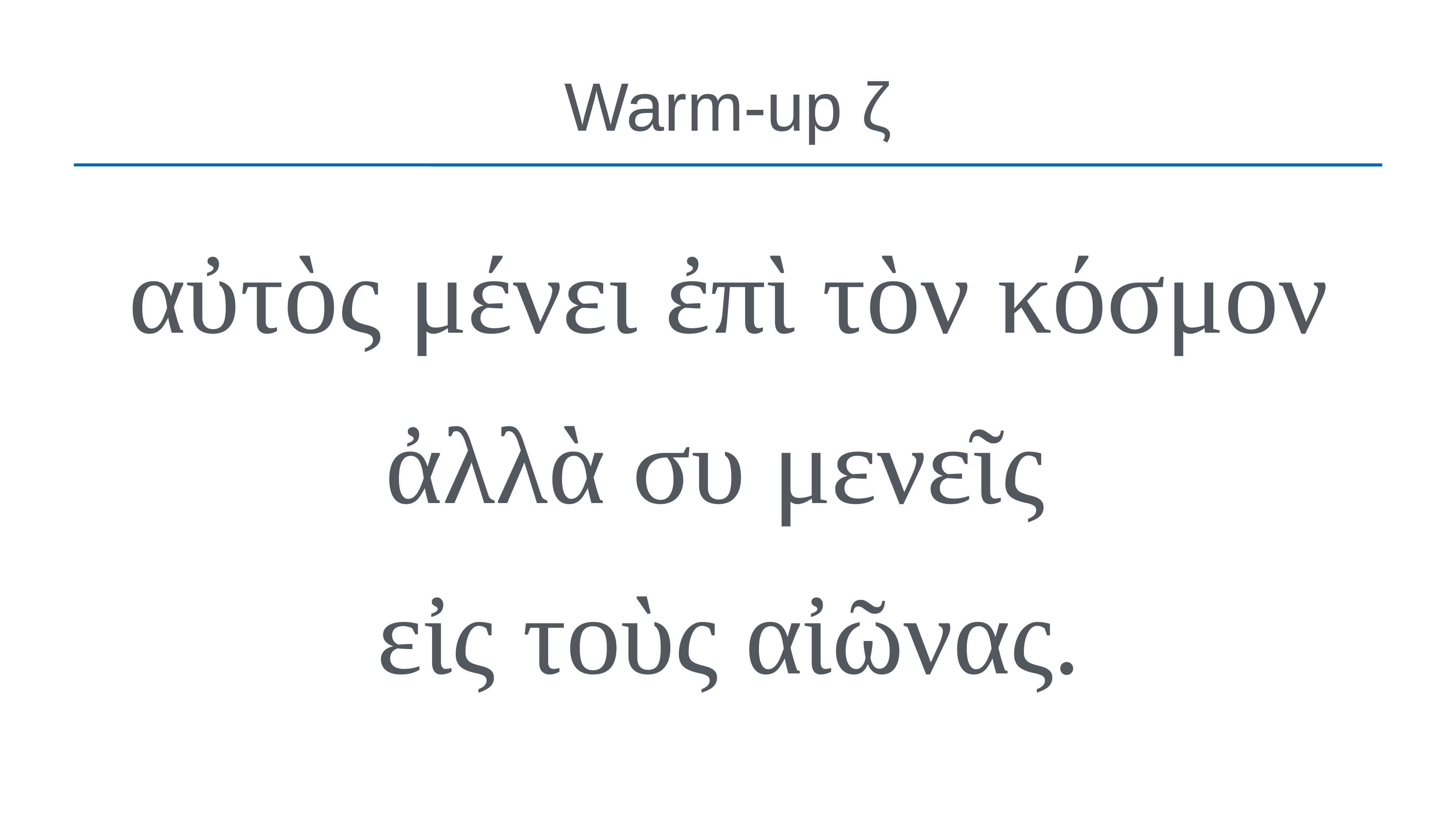

# Warm-up ζ
αὐτὸς μένει ἐπὶ τὸν κόσμον ἀλλὰ συ μενεῖς
εἰς τοὺς αἰῶνας.